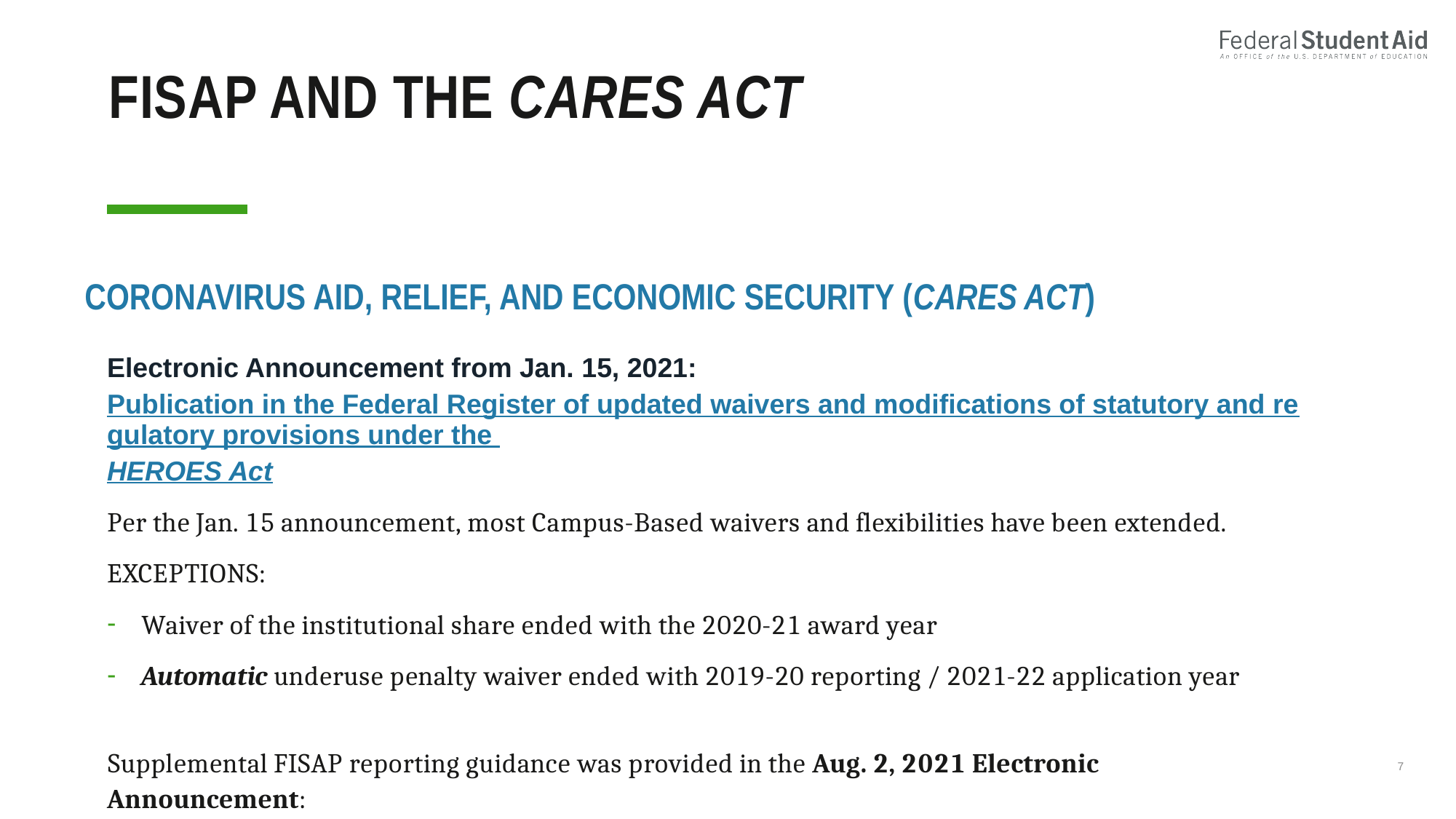

# Fisap and the cares act
Coronavirus Aid, Relief, and economic security (Cares Act)
Electronic Announcement from Jan. 15, 2021: Publication in the Federal Register of updated waivers and modifications of statutory and regulatory provisions under the HEROES Act
Per the Jan. 15 announcement, most Campus-Based waivers and flexibilities have been extended.
EXCEPTIONS:
Waiver of the institutional share ended with the 2020-21 award year
Automatic underuse penalty waiver ended with 2019-20 reporting / 2021-22 application year
Supplemental FISAP reporting guidance was provided in the Aug. 2, 2021 Electronic Announcement: Fiscal Operations Report for 2020–21 and Application to Participate for 2022–23 Reporting Instructions and Additional Flexibilities Under the CARES Act
7